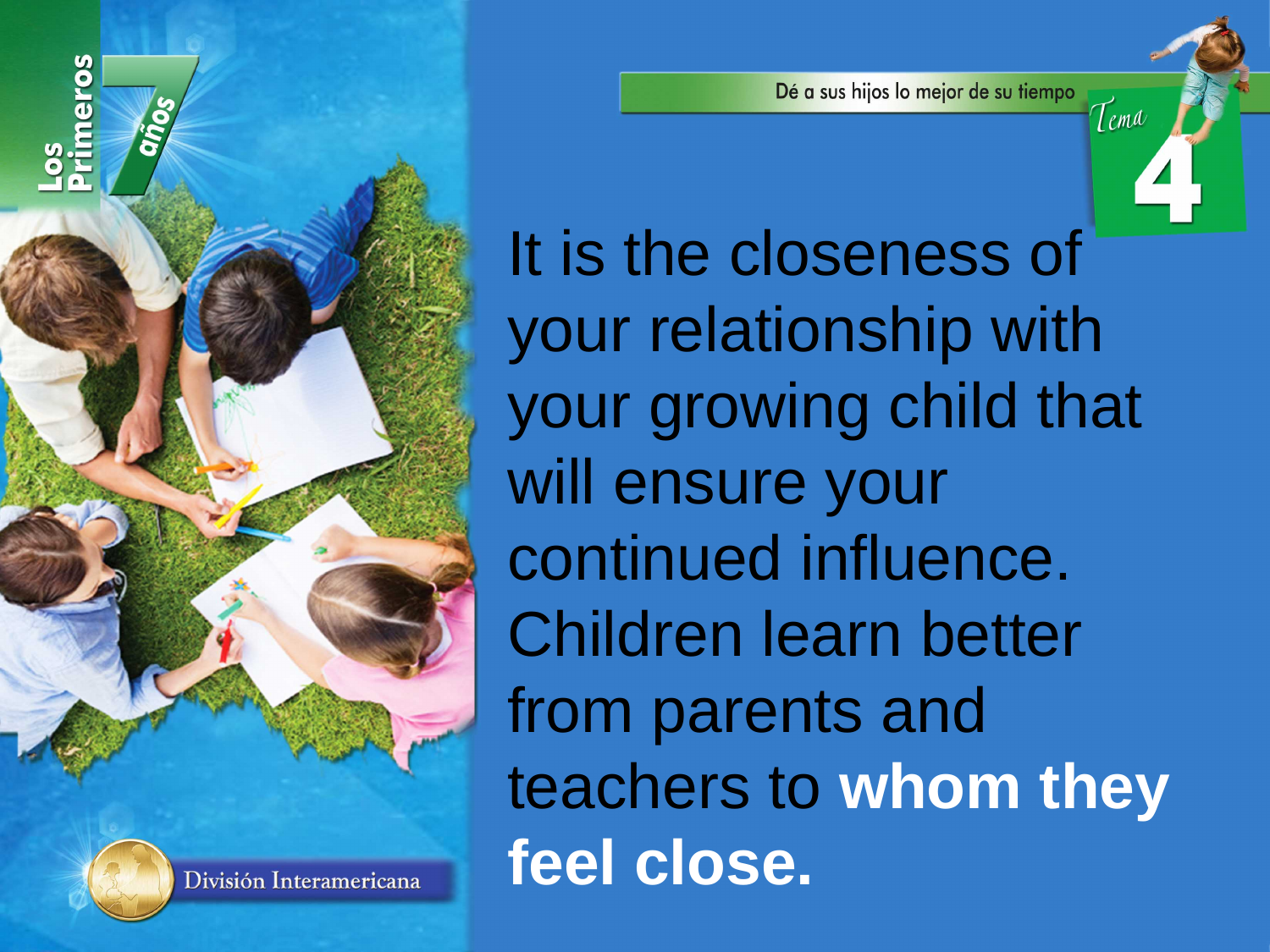

It is the closeness of your relationship with your growing child that will ensure your continued influence. Children learn better from parents and teachers to whom they feel close.